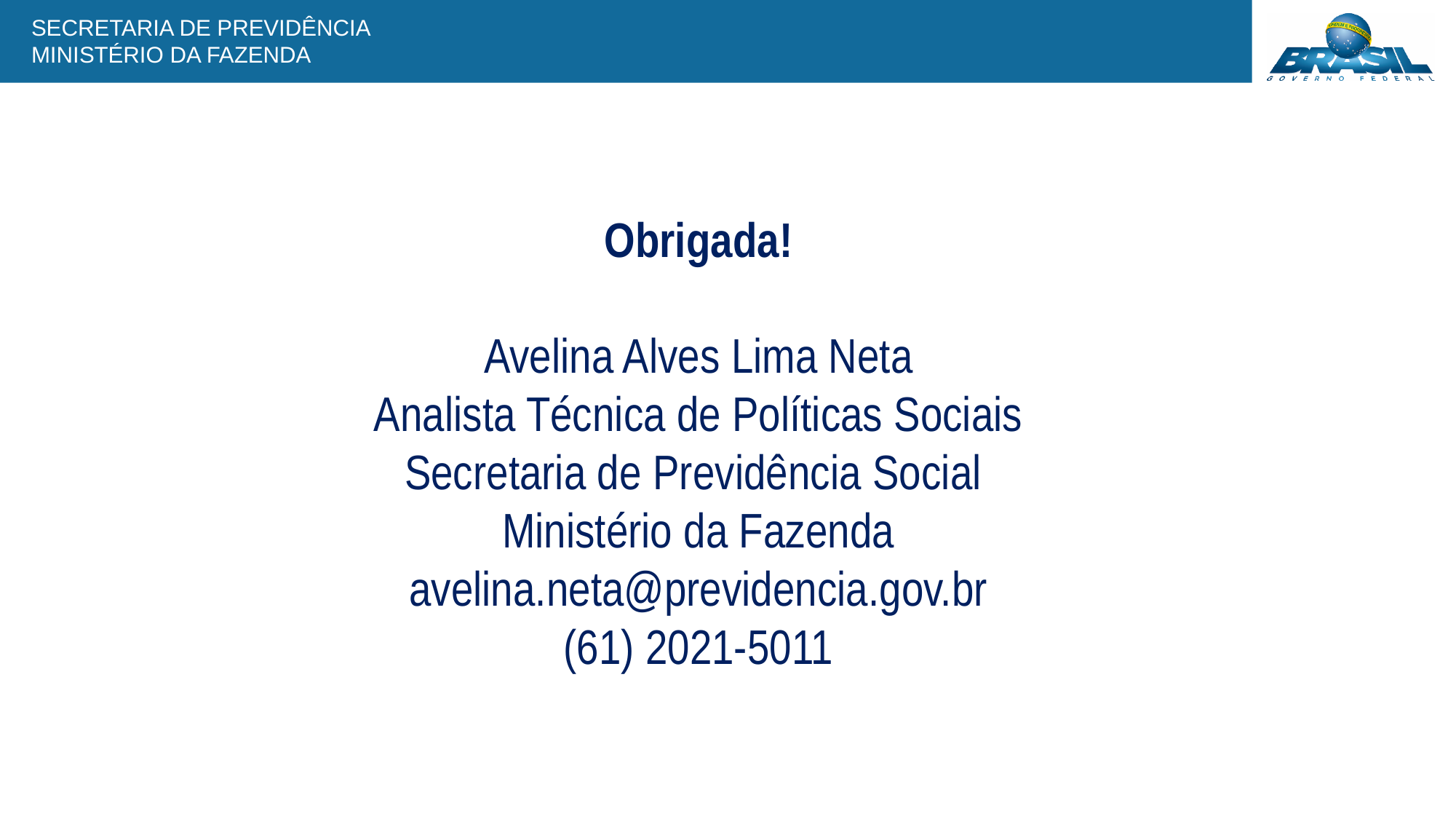

Obrigada!
Avelina Alves Lima Neta
Analista Técnica de Políticas Sociais
Secretaria de Previdência Social
Ministério da Fazenda
avelina.neta@previdencia.gov.br
(61) 2021-5011